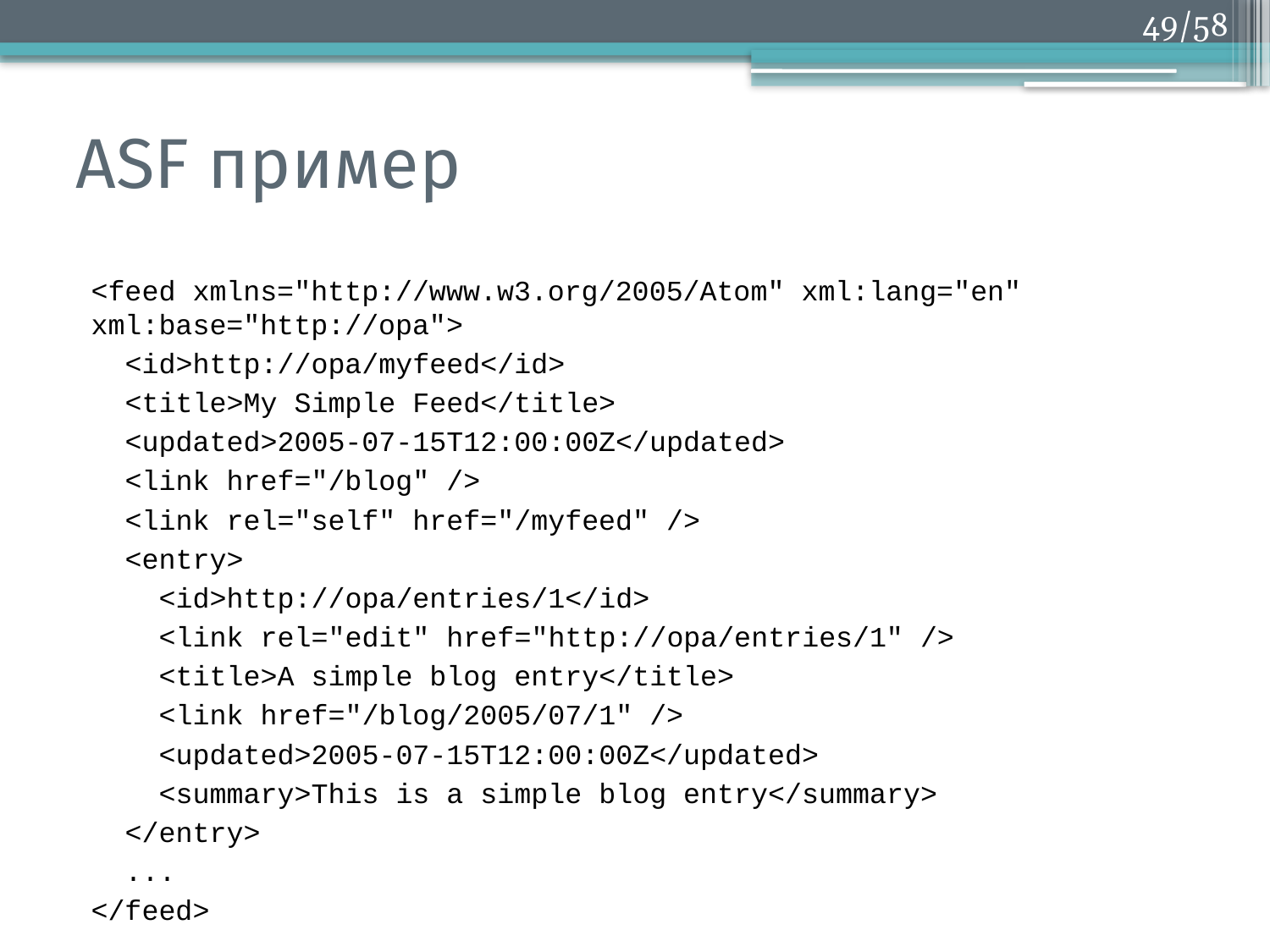

49/58
# ASF пример
<feed xmlns="http://www.w3.org/2005/Atom" xml:lang="en" xml:base="http://opa">
  <id>http://opa/myfeed</id>
  <title>My Simple Feed</title>
  <updated>2005-07-15T12:00:00Z</updated>
  <link href="/blog" />
  <link rel="self" href="/myfeed" />
  <entry>
    <id>http://opa/entries/1</id>
    <link rel="edit" href="http://opa/entries/1" />
    <title>A simple blog entry</title>
    <link href="/blog/2005/07/1" />
    <updated>2005-07-15T12:00:00Z</updated>
    <summary>This is a simple blog entry</summary>
  </entry>
  ...
</feed>